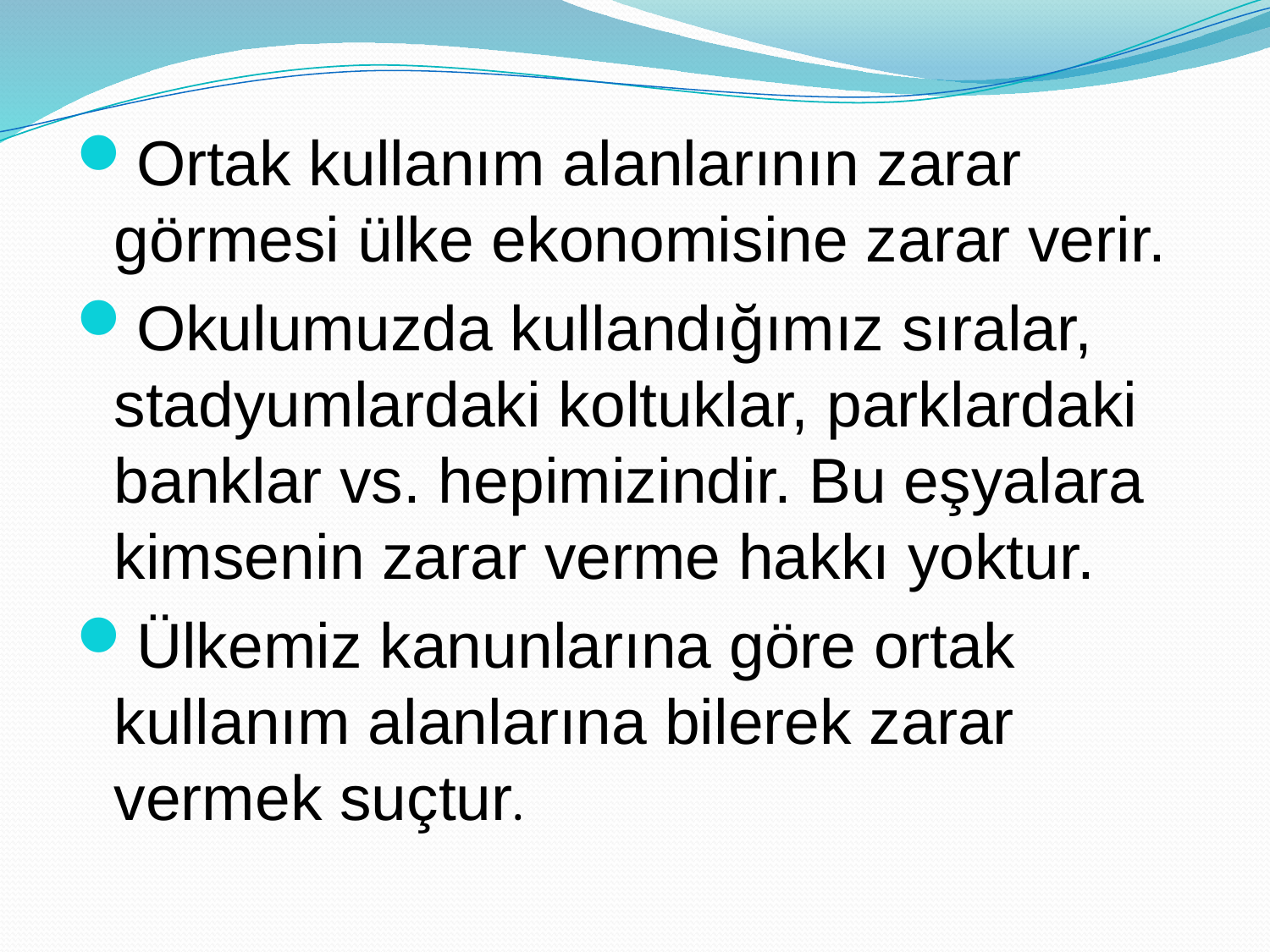

Ortak kullanım alanlarının zarar görmesi ülke ekonomisine zarar verir.
Okulumuzda kullandığımız sıralar, stadyumlardaki koltuklar, parklardaki banklar vs. hepimizindir. Bu eşyalara kimsenin zarar verme hakkı yoktur.
Ülkemiz kanunlarına göre ortak kullanım alanlarına bilerek zarar vermek suçtur.